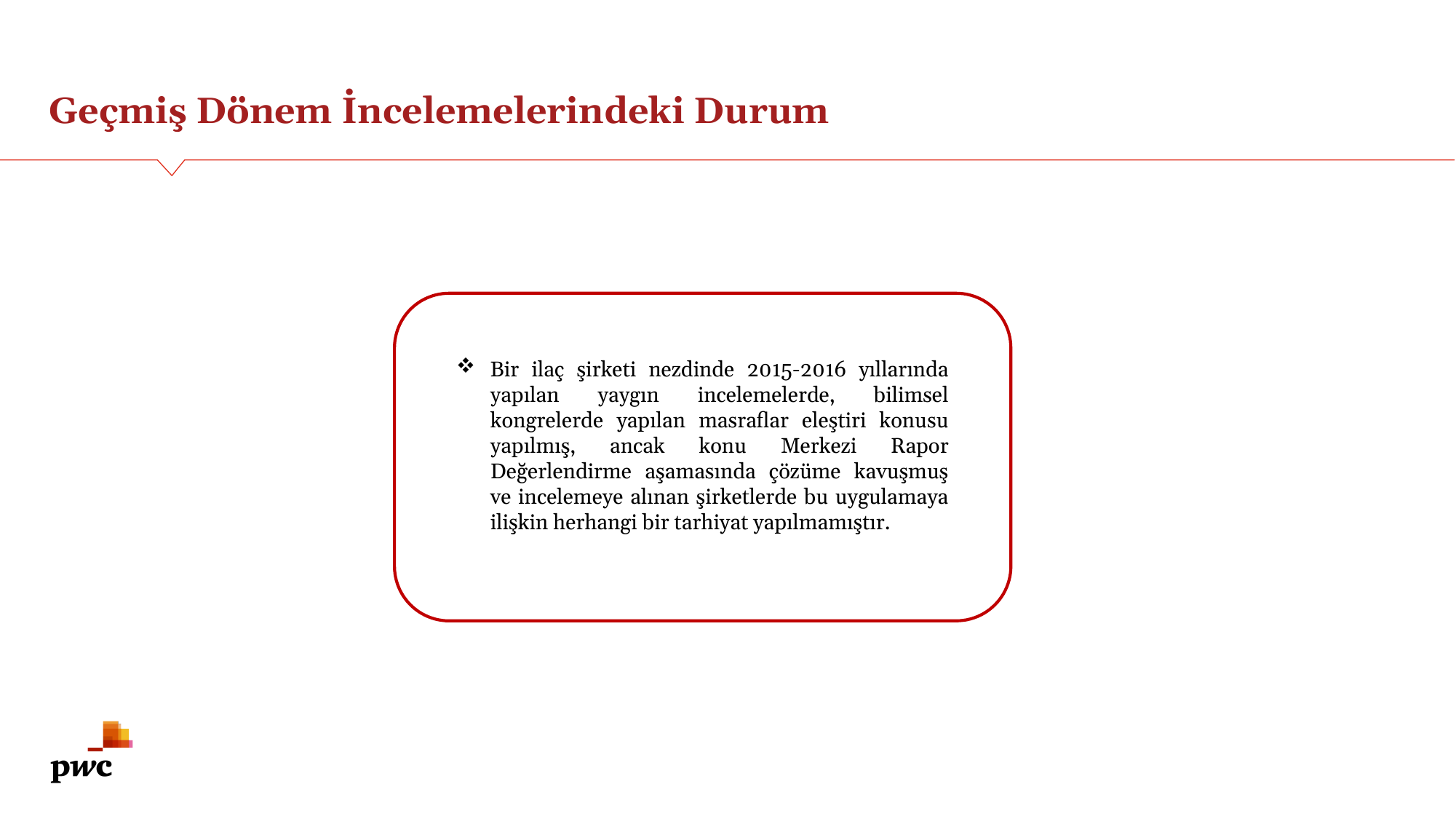

# Geçmiş Dönem İncelemelerindeki Durum

Bir ilaç şirketi nezdinde 2015-2016 yıllarında yapılan yaygın incelemelerde, bilimsel kongrelerde yapılan masraflar eleştiri konusu yapılmış, ancak konu Merkezi Rapor Değerlendirme aşamasında çözüme kavuşmuş ve incelemeye alınan şirketlerde bu uygulamaya ilişkin herhangi bir tarhiyat yapılmamıştır.